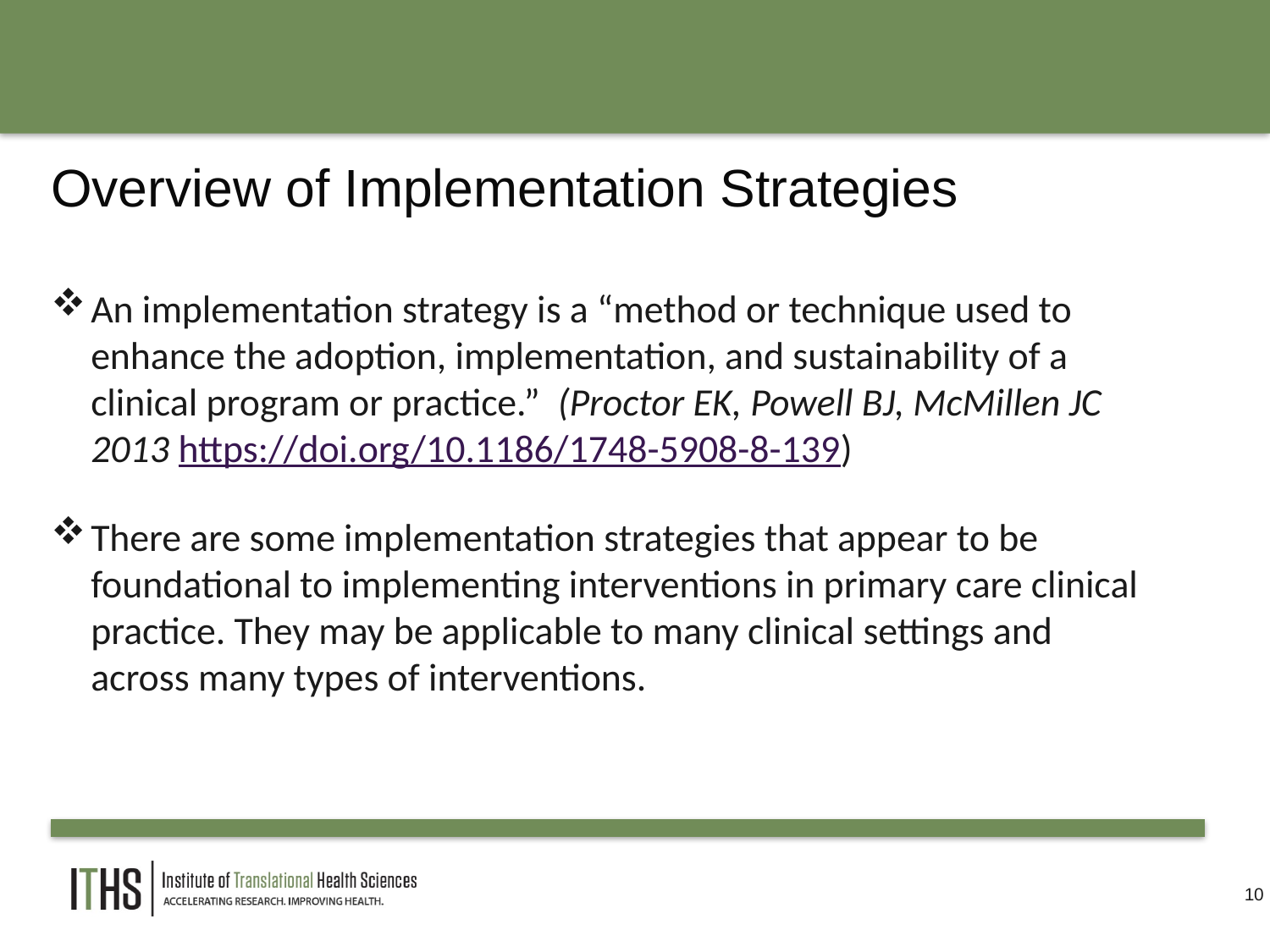

# Overview of Implementation Strategies
An implementation strategy is a “method or technique used to enhance the adoption, implementation, and sustainability of a clinical program or practice.”  (Proctor EK, Powell BJ, McMillen JC 2013 https://doi.org/10.1186/1748-5908-8-139)
There are some implementation strategies that appear to be foundational to implementing interventions in primary care clinical practice. They may be applicable to many clinical settings and across many types of interventions.